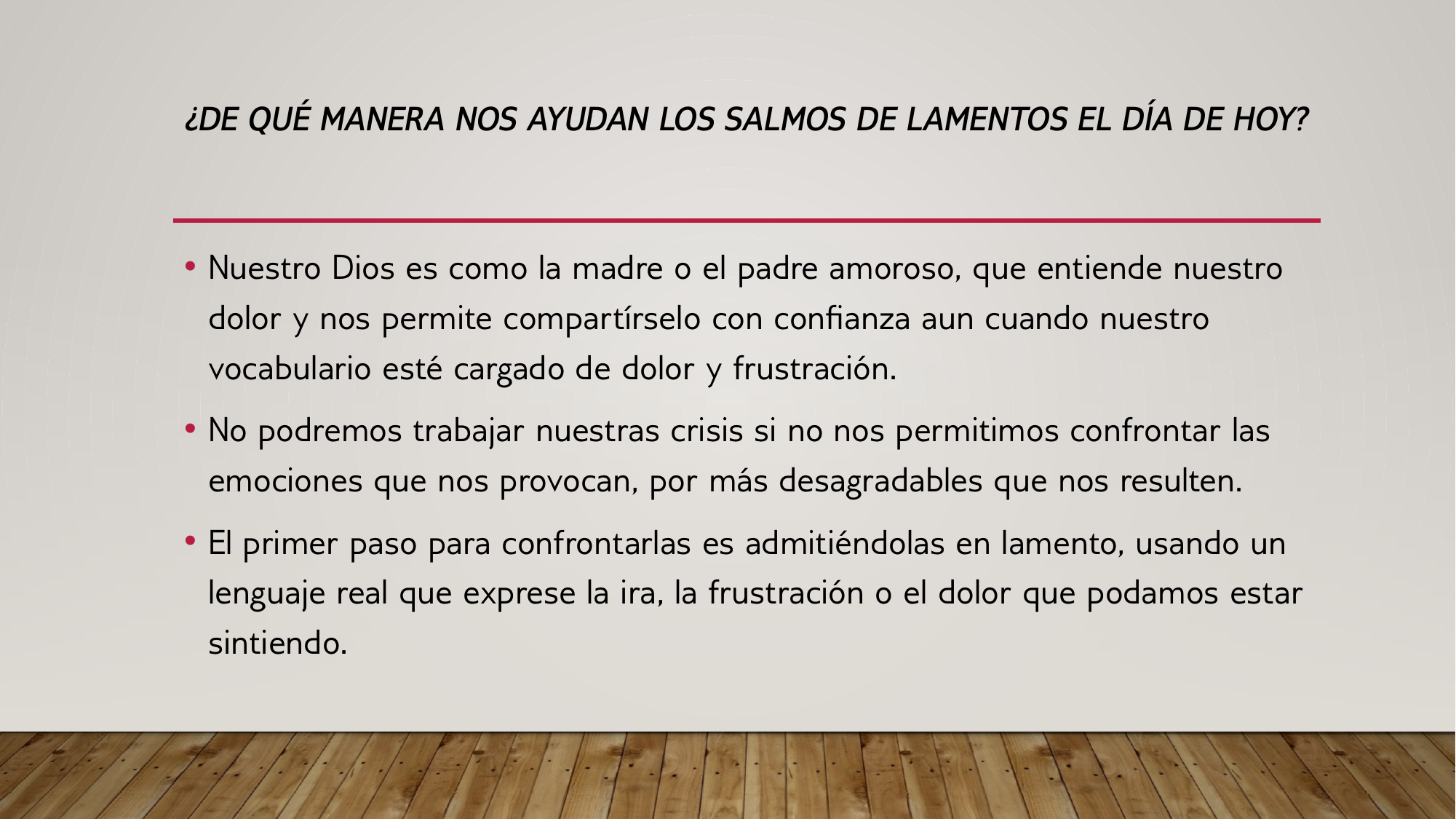

# ¿De qué manera nos ayudan los salmos de lamentos el día de hoy?
Nuestro Dios es como la madre o el padre amoroso, que entiende nuestro dolor y nos permite compartírselo con confianza aun cuando nuestro vocabulario esté cargado de dolor y frustración.
No podremos trabajar nuestras crisis si no nos permitimos confrontar las emociones que nos provocan, por más desagradables que nos resulten.
El primer paso para confrontarlas es admitiéndolas en lamento, usando un lenguaje real que exprese la ira, la frustración o el dolor que podamos estar sintiendo.